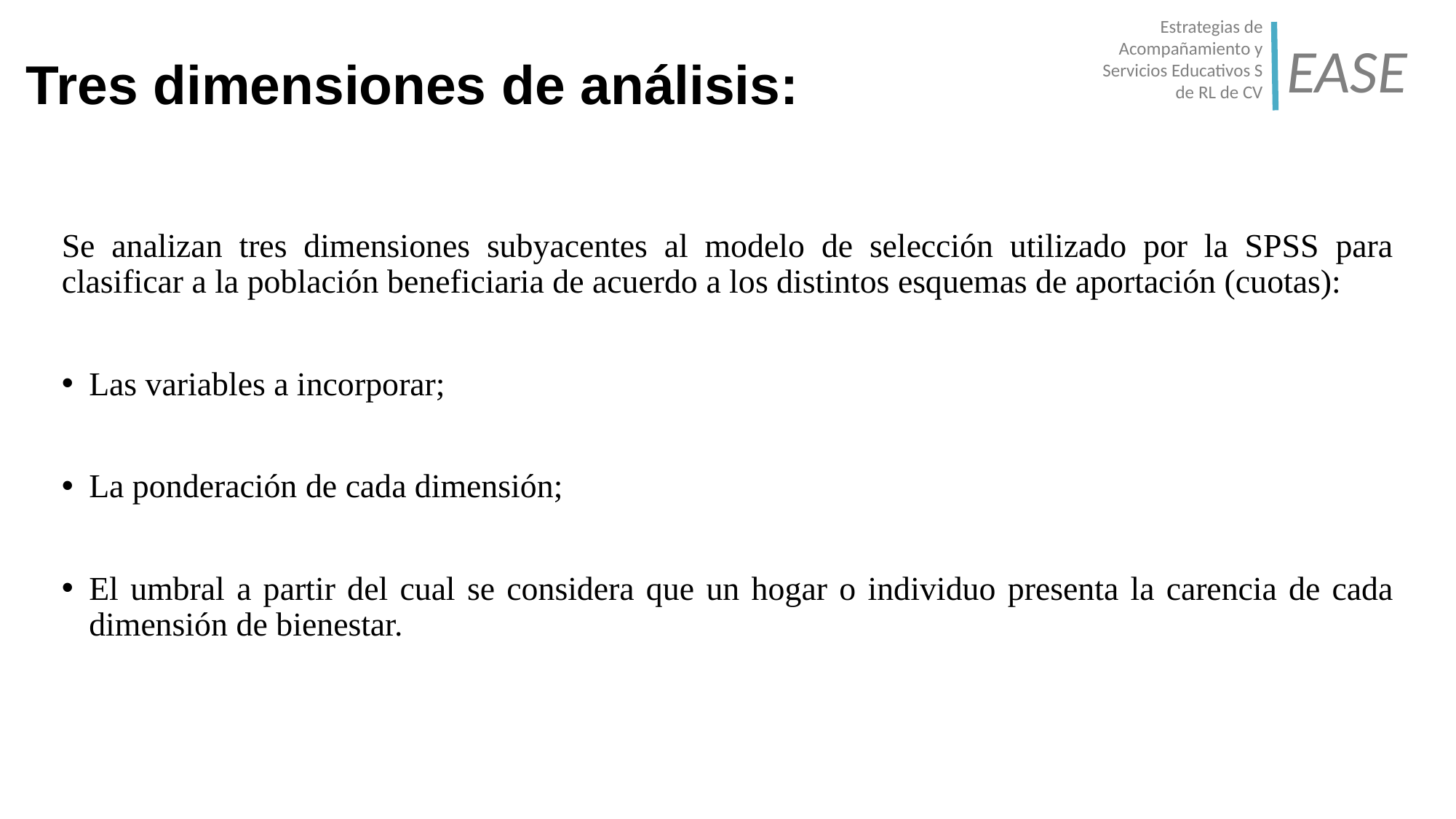

Estrategias de Acompañamiento y Servicios Educativos S de RL de CV

EASE
# Tres dimensiones de análisis:

Se analizan tres dimensiones subyacentes al modelo de selección utilizado por la SPSS para clasificar a la población beneficiaria de acuerdo a los distintos esquemas de aportación (cuotas):

Las variables a incorporar;

La ponderación de cada dimensión;

El umbral a partir del cual se considera que un hogar o individuo presenta la carencia de cada dimensión de bienestar.